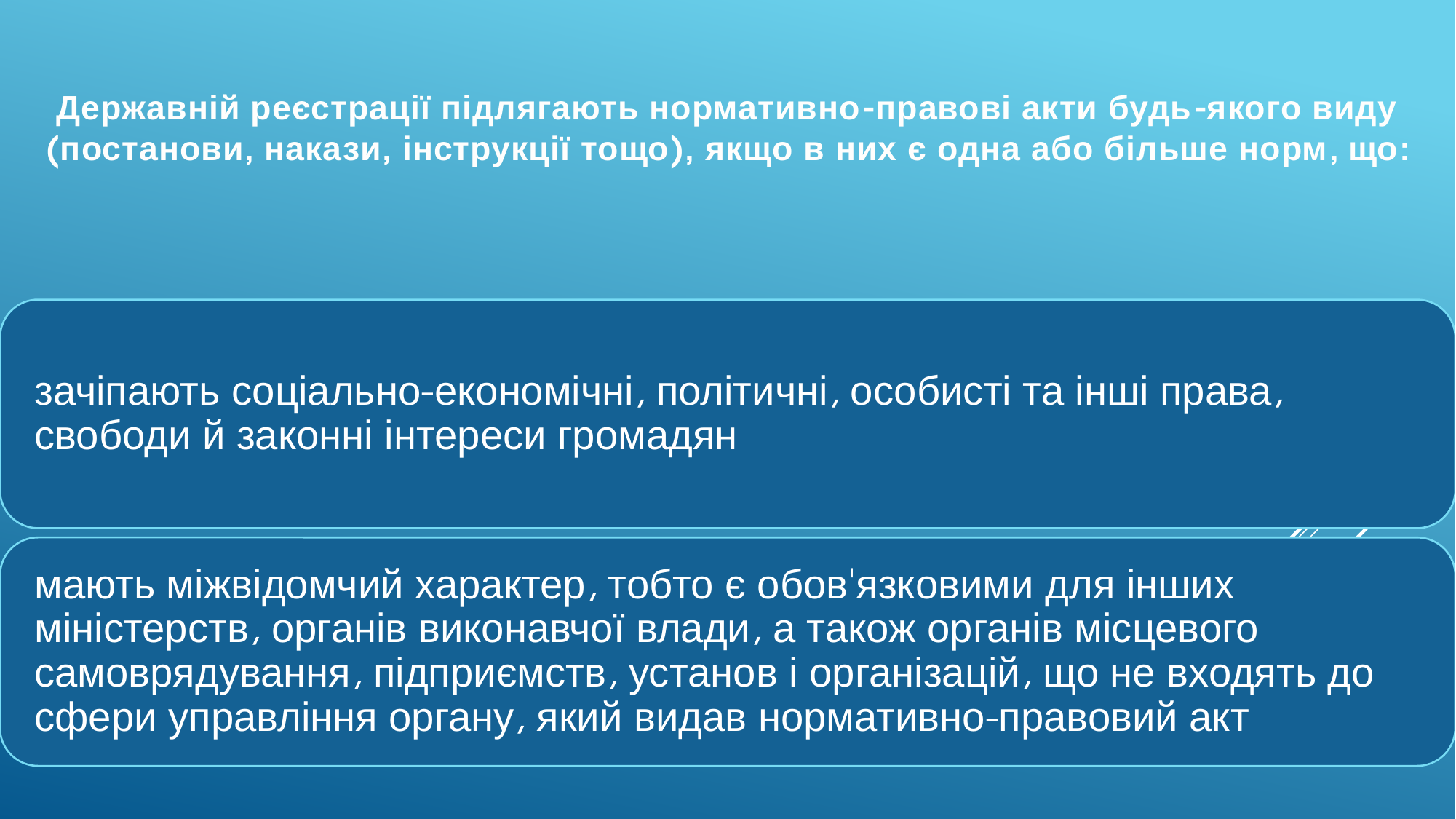

# Державній реєстрації підлягають нормативно-правові акти будь-якого виду (постанови, накази, інструкції тощо), якщо в них є одна або більше норм, що:
зачіпають соціально-економічні, політичні, особисті та інші права, свободи й законні інтереси громадян
мають міжвідомчий характер, тобто є обов'язковими для інших міністерств, органів виконавчої влади, а також органів місцевого самоврядування, підприємств, установ і організацій, що не входять до сфери управління органу, який видав нормативно-правовий акт